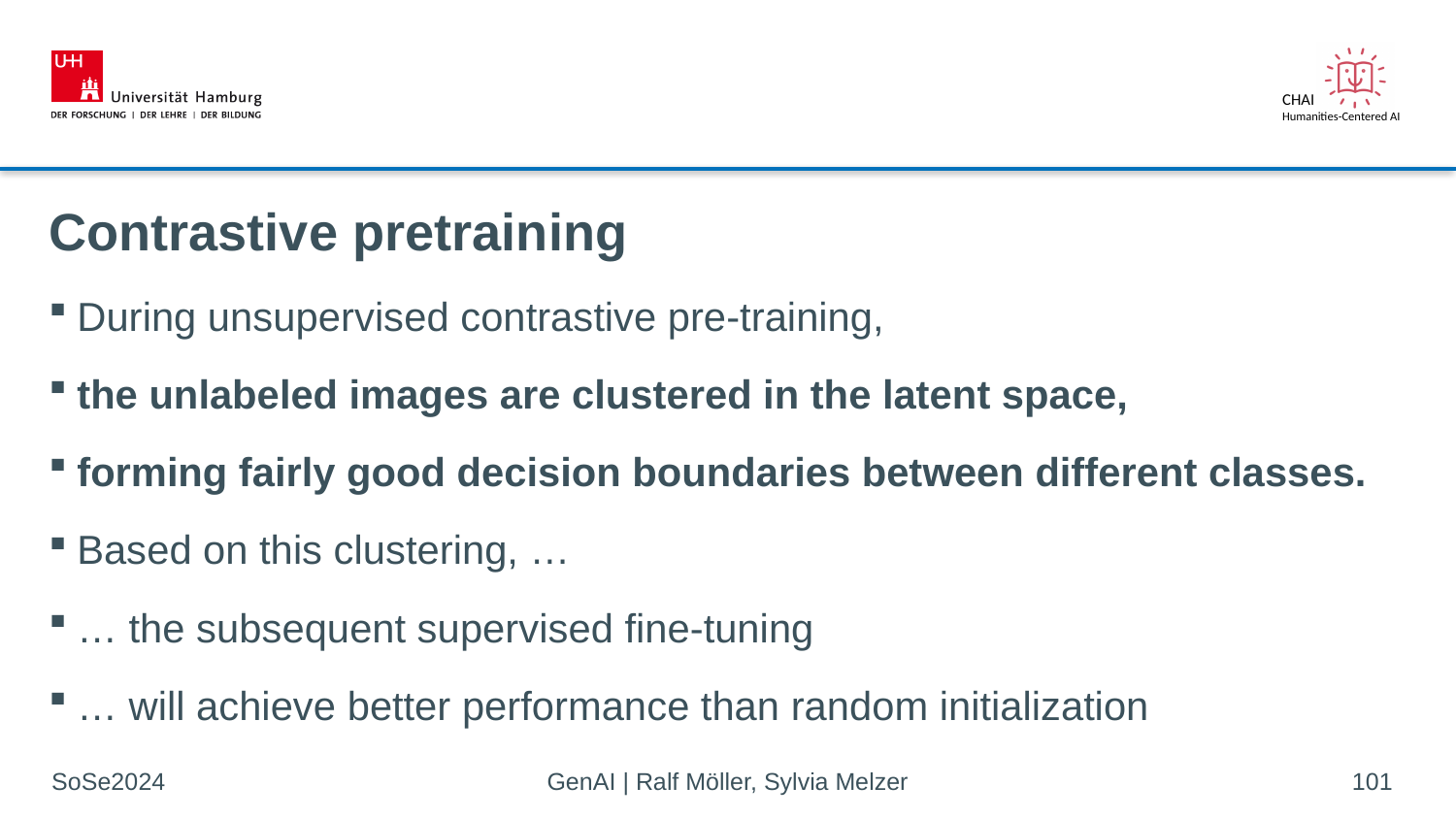

# Contrastive pretraining
During unsupervised contrastive pre-training,
the unlabeled images are clustered in the latent space,
forming fairly good decision boundaries between different classes.
Based on this clustering, …
… the subsequent supervised fine-tuning
… will achieve better performance than random initialization

SoSe2024
GenAI | Ralf Möller, Sylvia Melzer
101